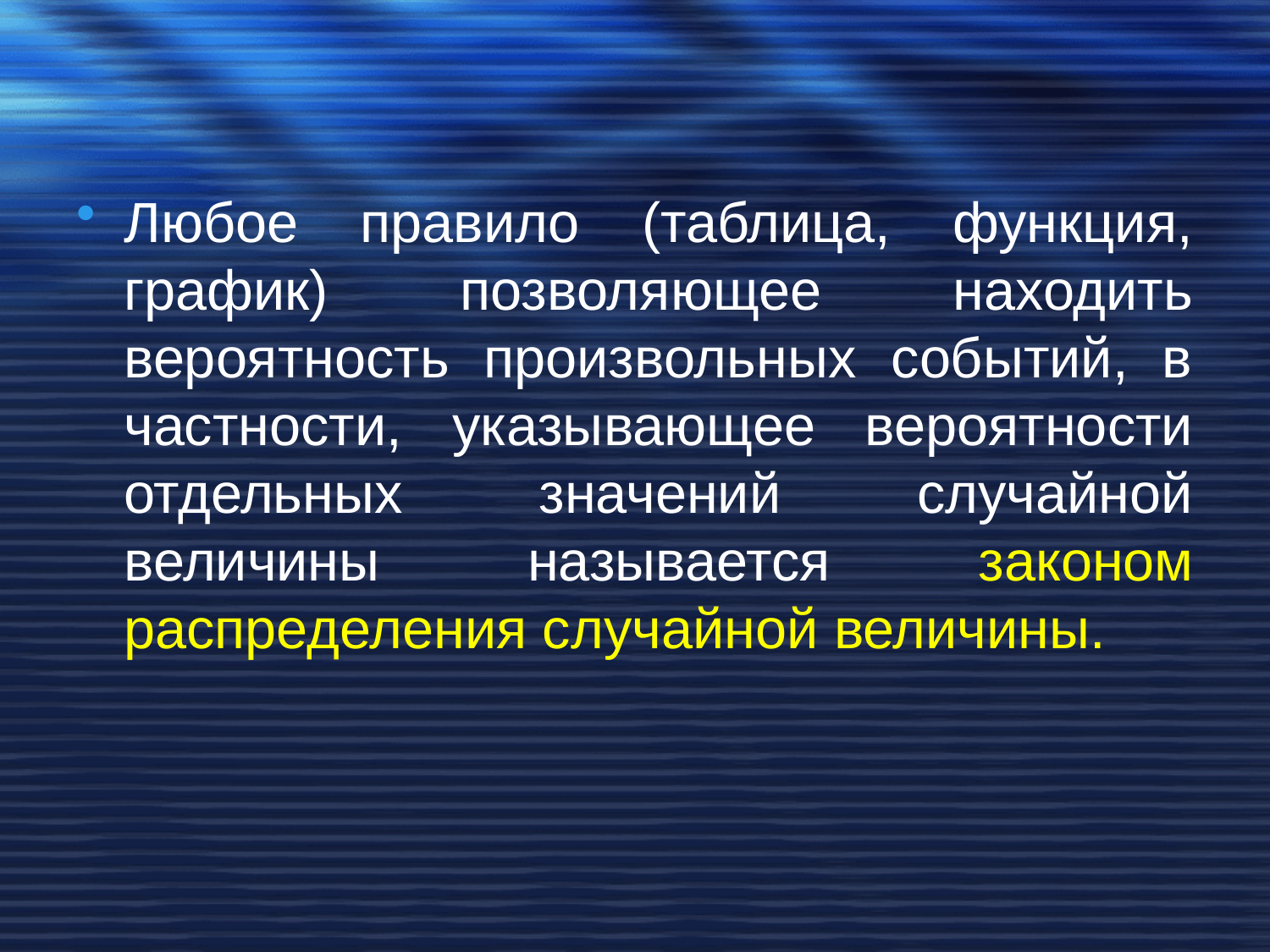

#
Любое правило (таблица, функция, график) позволяющее находить вероятность произвольных событий, в частности, указывающее вероятности отдельных значений случайной величины называется законом распределения случайной величины.